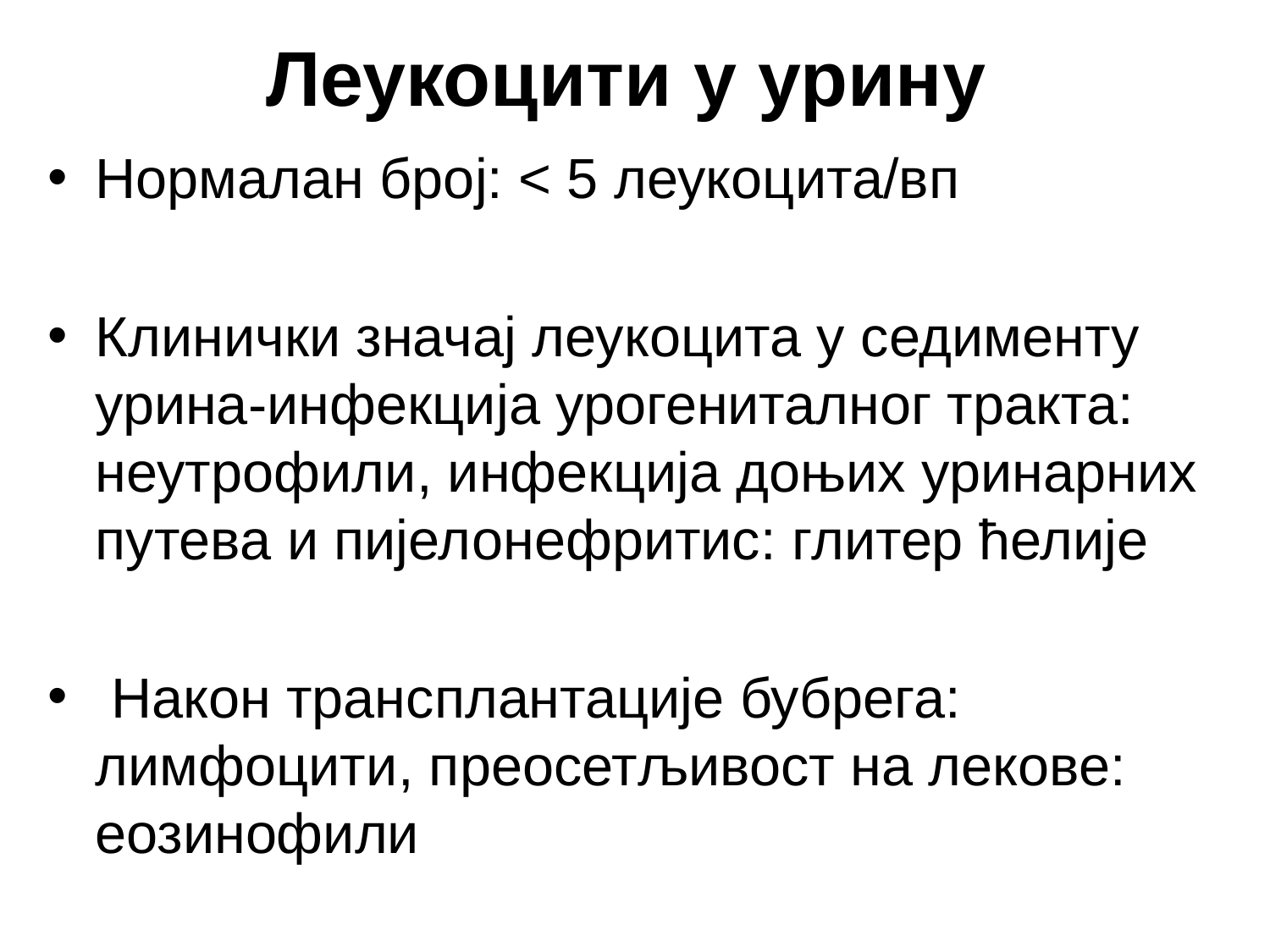

# Леукоцити у урину
Нормалан број: < 5 леукоцита/вп

Клинички значај леукоцита у седименту урина-инфекција урогениталног тракта: неутрофили, инфекција доњих уринарних путева и пијелонефритис: глитер ћелије

 Након трансплантације бубрега: лимфоцити, преосетљивост на лекове: еозинофили